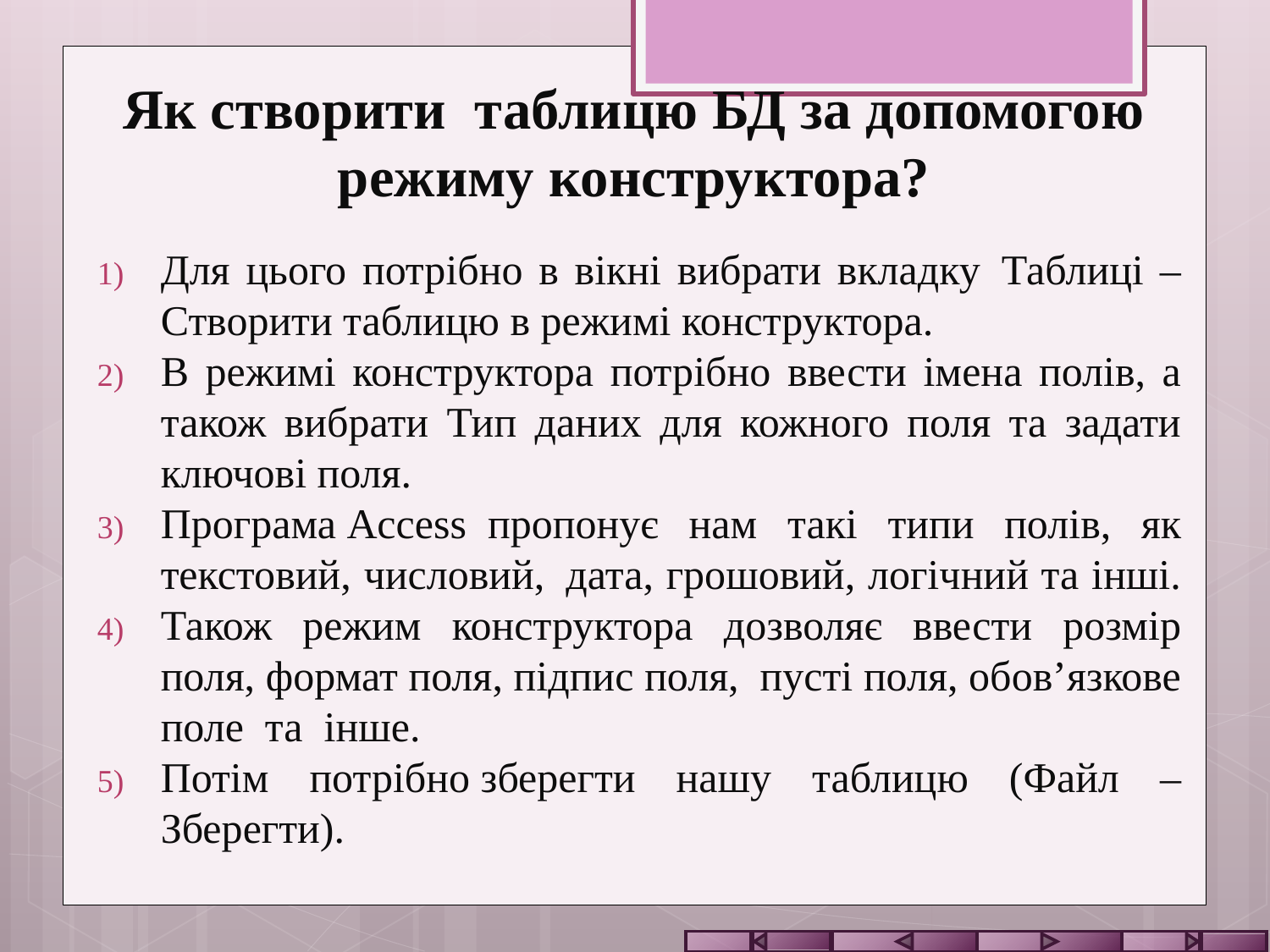

# Як створити  таблицю БД за допомогою режиму конструктора?
Для цього потрібно в вікні вибрати вкладку  Таблиці – Створити таблицю в режимі конструктора.
В режимі конструктора потрібно ввести імена полів, а також вибрати Тип даних для кожного поля та задати ключові поля.
Програма Access  пропонує нам такі типи полів, як текстовий, числовий,  дата, грошовий, логічний та інші.
Також режим конструктора дозволяє ввести розмір поля, формат поля, підпис поля,  пусті поля, обов’язкове поле  та  інше.
Потім потрібно зберегти нашу таблицю (Файл – Зберегти).